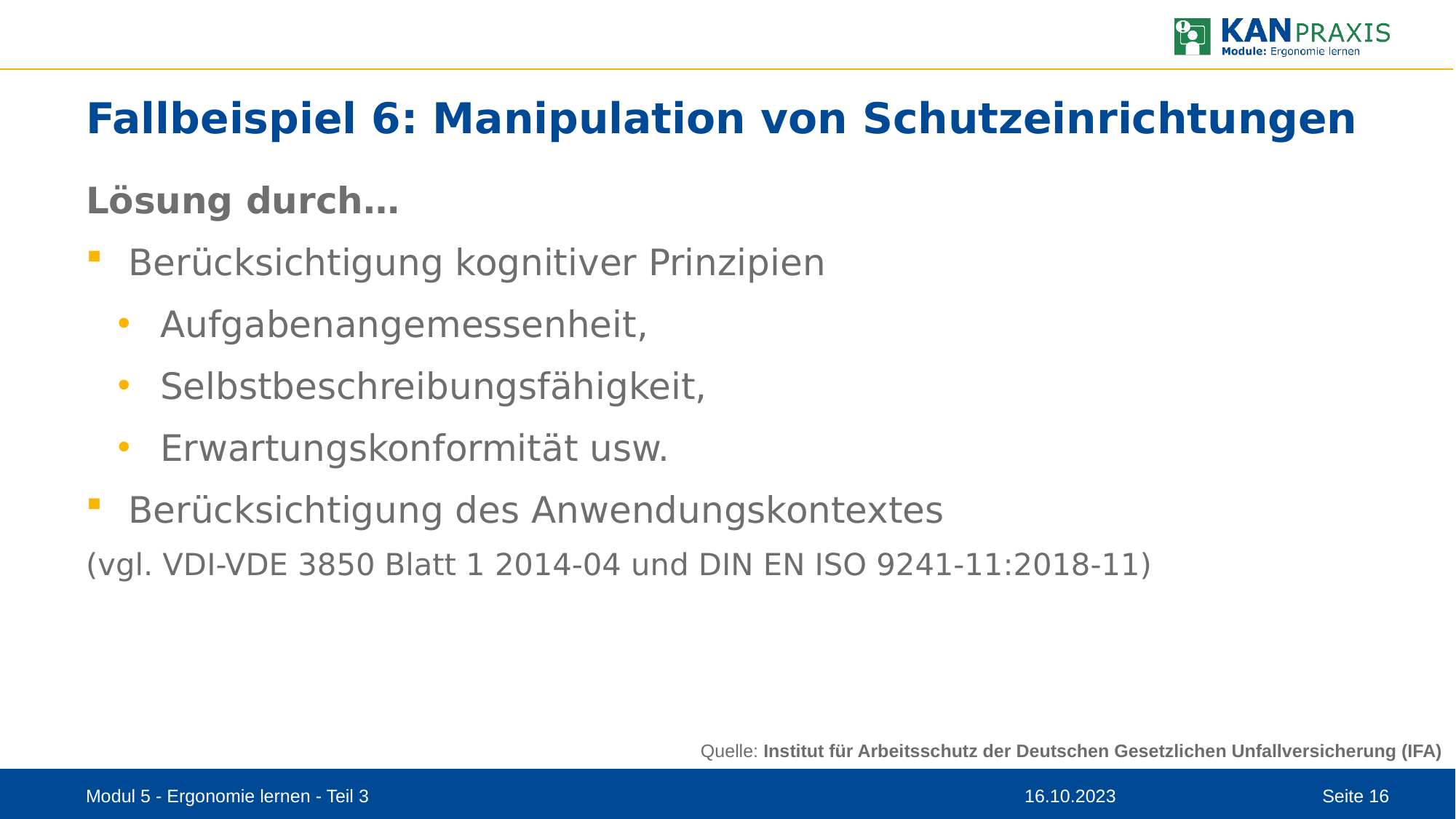

# Fallbeispiel 6: Manipulation von Schutzeinrichtungen
Lösung durch…
Berücksichtigung kognitiver Prinzipien
Aufgabenangemessenheit,
Selbstbeschreibungsfähigkeit,
Erwartungskonformität usw.
Berücksichtigung des Anwendungskontextes
(vgl. VDI-VDE 3850 Blatt 1 2014-04 und DIN EN ISO 9241-11:2018-11)

Quelle: Institut für Arbeitsschutz der Deutschen Gesetzlichen Unfallversicherung (IFA)
Modul 5 - Ergonomie lernen - Teil 3
16.10.2023
Seite 16